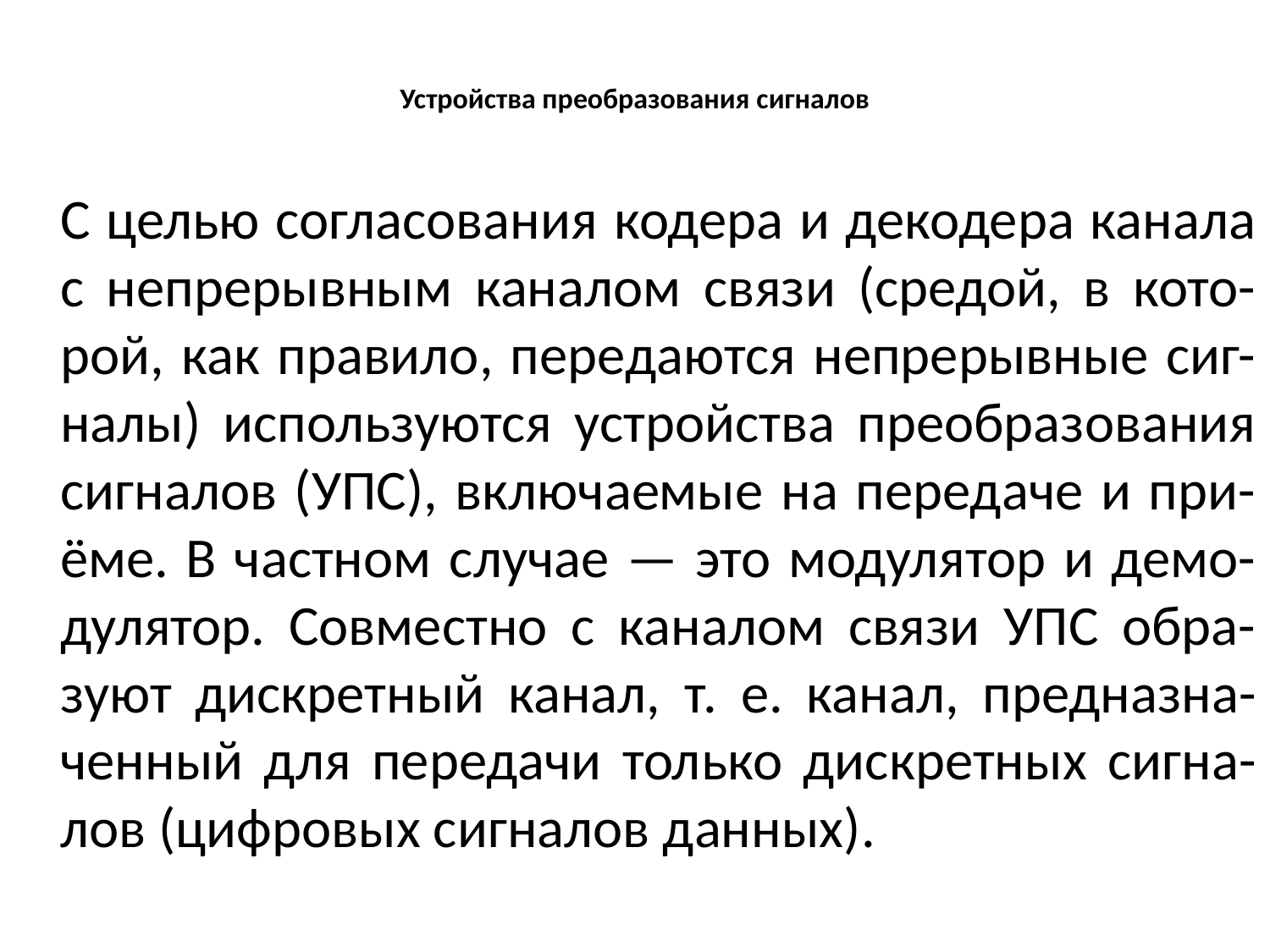

# Устройства преобразования сигналов
	С целью согласования кодера и декодера канала с непрерывным каналом связи (средой, в кото- рой, как правило, передаются непрерывные сиг- налы) используются устройства преобразования сигналов (УПС), включаемые на передаче и при- ёме. В частном случае — это модулятор и демо- дулятор. Совместно с каналом связи УПС обра- зуют дискретный канал, т. е. канал, предназна- ченный для передачи только дискретных сигна- лов (цифровых сигналов данных).